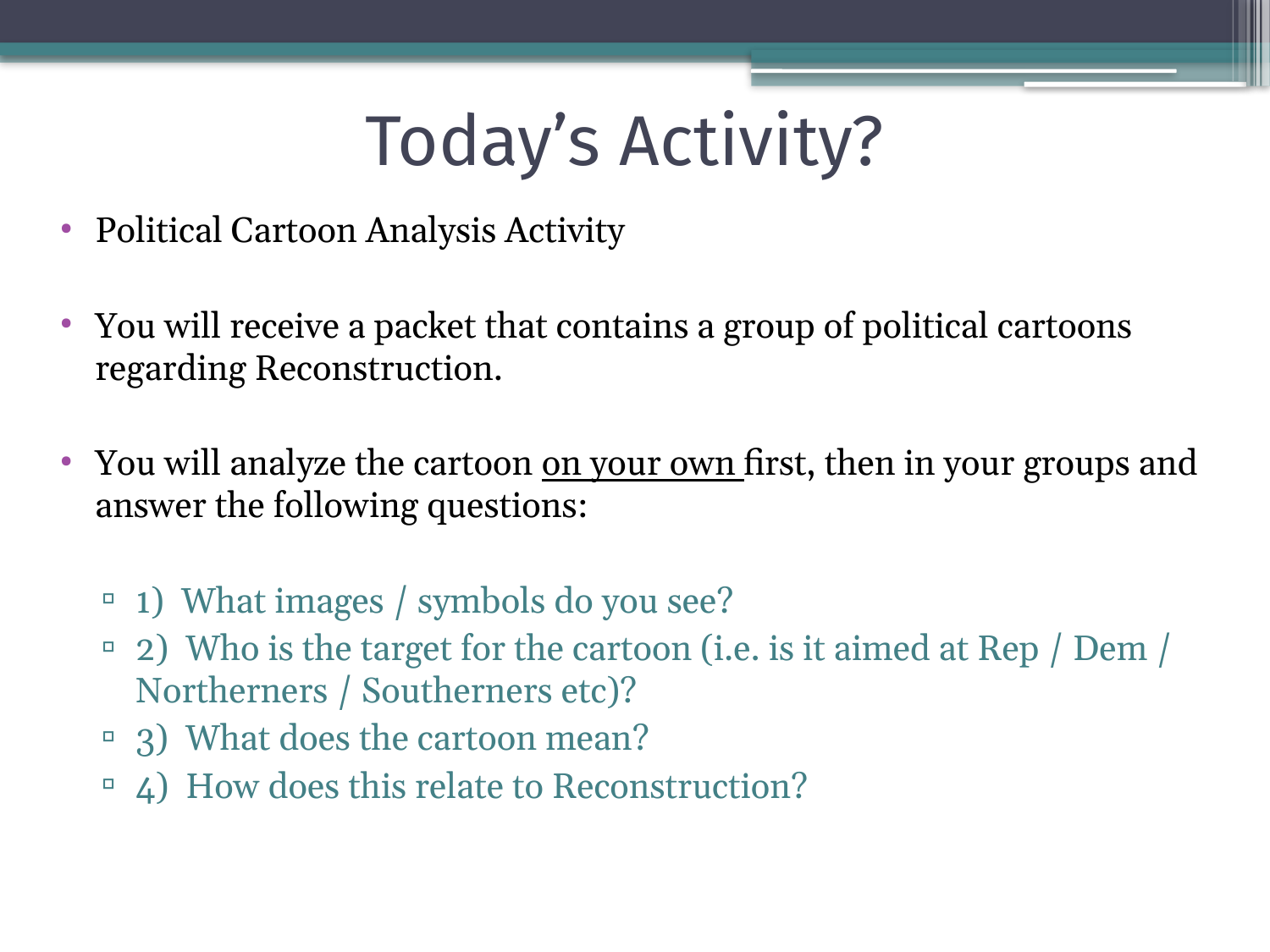

# Today’s Activity?
Political Cartoon Analysis Activity

You will receive a packet that contains a group of political cartoons regarding Reconstruction.

You will analyze the cartoon on your own first, then in your groups and answer the following questions:

1)  What images / symbols do you see?
2)  Who is the target for the cartoon (i.e. is it aimed at Rep / Dem / Northerners / Southerners etc)?
3)  What does the cartoon mean?
4)  How does this relate to Reconstruction?